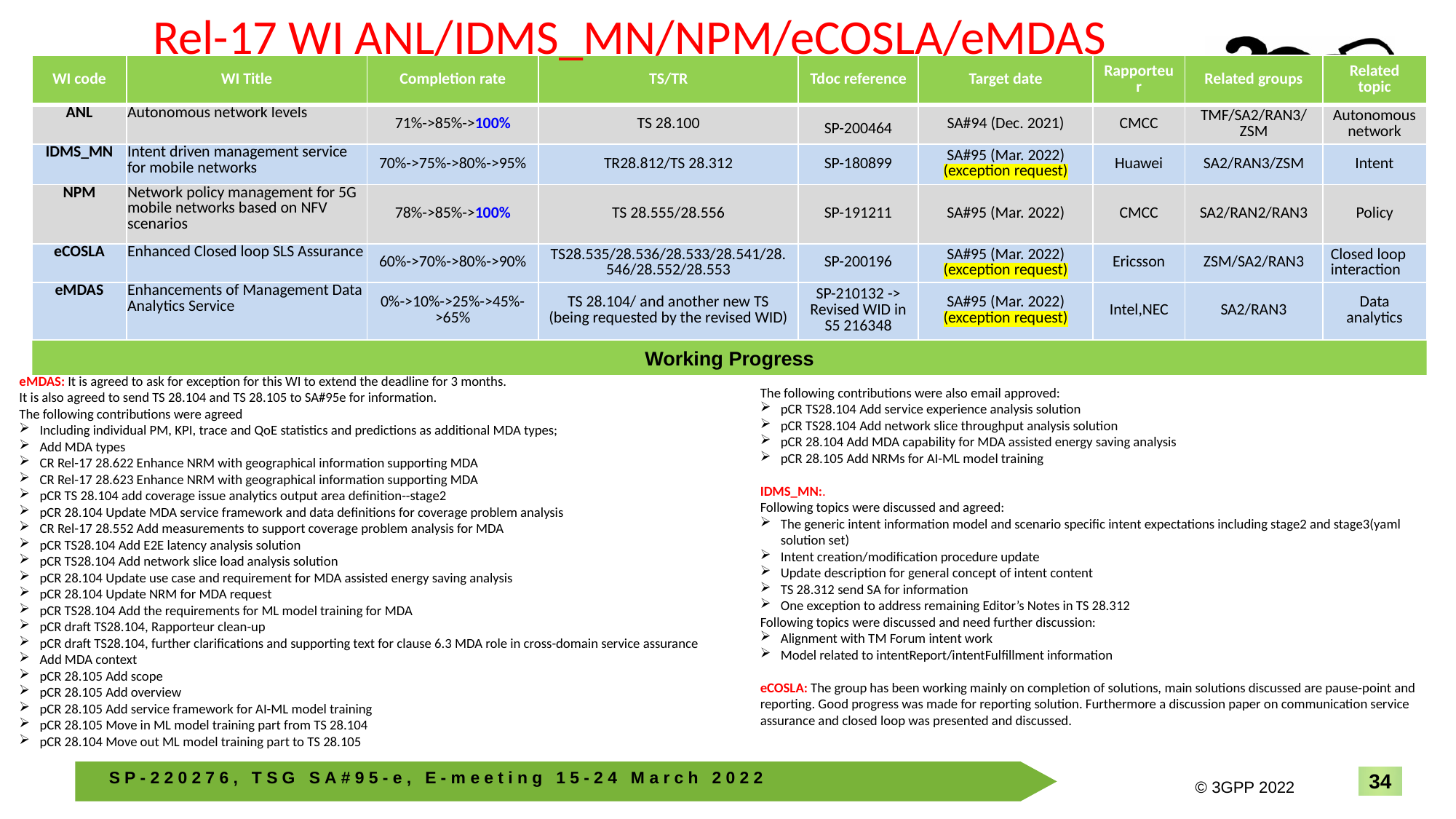

Rel-17 WI ANL/IDMS_MN/NPM/eCOSLA/eMDAS
| WI code | WI Title | Completion rate | TS/TR | Tdoc reference | Target date | Rapporteur | Related groups | Related topic |
| --- | --- | --- | --- | --- | --- | --- | --- | --- |
| ANL | Autonomous network levels | 71%->85%->100% | TS 28.100 | SP-200464 | SA#94 (Dec. 2021) | CMCC | TMF/SA2/RAN3/ZSM | Autonomous network |
| IDMS\_MN | Intent driven management service for mobile networks | 70%->75%->80%->95% | TR28.812/TS 28.312 | SP-180899 | SA#95 (Mar. 2022) (exception request) | Huawei | SA2/RAN3/ZSM | Intent |
| NPM | Network policy management for 5G mobile networks based on NFV scenarios | 78%->85%->100% | TS 28.555/28.556 | SP-191211 | SA#95 (Mar. 2022) | CMCC | SA2/RAN2/RAN3 | Policy |
| eCOSLA | Enhanced Closed loop SLS Assurance | 60%->70%->80%->90% | TS28.535/28.536/28.533/28.541/28.546/28.552/28.553 | SP-200196 | SA#95 (Mar. 2022) (exception request) | Ericsson | ZSM/SA2/RAN3 | Closed loop interaction |
| eMDAS | Enhancements of Management Data Analytics Service | 0%->10%->25%->45%->65% | TS 28.104/ and another new TS (being requested by the revised WID) | SP-210132 -> Revised WID in S5 216348 | SA#95 (Mar. 2022) (exception request) | Intel,NEC | SA2/RAN3 | Data analytics |
Working Progress
eMDAS: It is agreed to ask for exception for this WI to extend the deadline for 3 months.
It is also agreed to send TS 28.104 and TS 28.105 to SA#95e for information.
The following contributions were agreed
Including individual PM, KPI, trace and QoE statistics and predictions as additional MDA types;
Add MDA types
CR Rel-17 28.622 Enhance NRM with geographical information supporting MDA
CR Rel-17 28.623 Enhance NRM with geographical information supporting MDA
pCR TS 28.104 add coverage issue analytics output area definition--stage2
pCR 28.104 Update MDA service framework and data definitions for coverage problem analysis
CR Rel-17 28.552 Add measurements to support coverage problem analysis for MDA
pCR TS28.104 Add E2E latency analysis solution
pCR TS28.104 Add network slice load analysis solution
pCR 28.104 Update use case and requirement for MDA assisted energy saving analysis
pCR 28.104 Update NRM for MDA request
pCR TS28.104 Add the requirements for ML model training for MDA
pCR draft TS28.104, Rapporteur clean-up
pCR draft TS28.104, further clarifications and supporting text for clause 6.3 MDA role in cross-domain service assurance
Add MDA context
pCR 28.105 Add scope
pCR 28.105 Add overview
pCR 28.105 Add service framework for AI-ML model training
pCR 28.105 Move in ML model training part from TS 28.104
pCR 28.104 Move out ML model training part to TS 28.105
The following contributions were also email approved:
pCR TS28.104 Add service experience analysis solution
pCR TS28.104 Add network slice throughput analysis solution
pCR 28.104 Add MDA capability for MDA assisted energy saving analysis
pCR 28.105 Add NRMs for AI-ML model training

IDMS_MN:.
Following topics were discussed and agreed:
The generic intent information model and scenario specific intent expectations including stage2 and stage3(yaml solution set)
Intent creation/modification procedure update
Update description for general concept of intent content
TS 28.312 send SA for information
One exception to address remaining Editor’s Notes in TS 28.312
Following topics were discussed and need further discussion:
Alignment with TM Forum intent work
Model related to intentReport/intentFulfillment information

eCOSLA: The group has been working mainly on completion of solutions, main solutions discussed are pause-point and reporting. Good progress was made for reporting solution. Furthermore a discussion paper on communication service assurance and closed loop was presented and discussed.